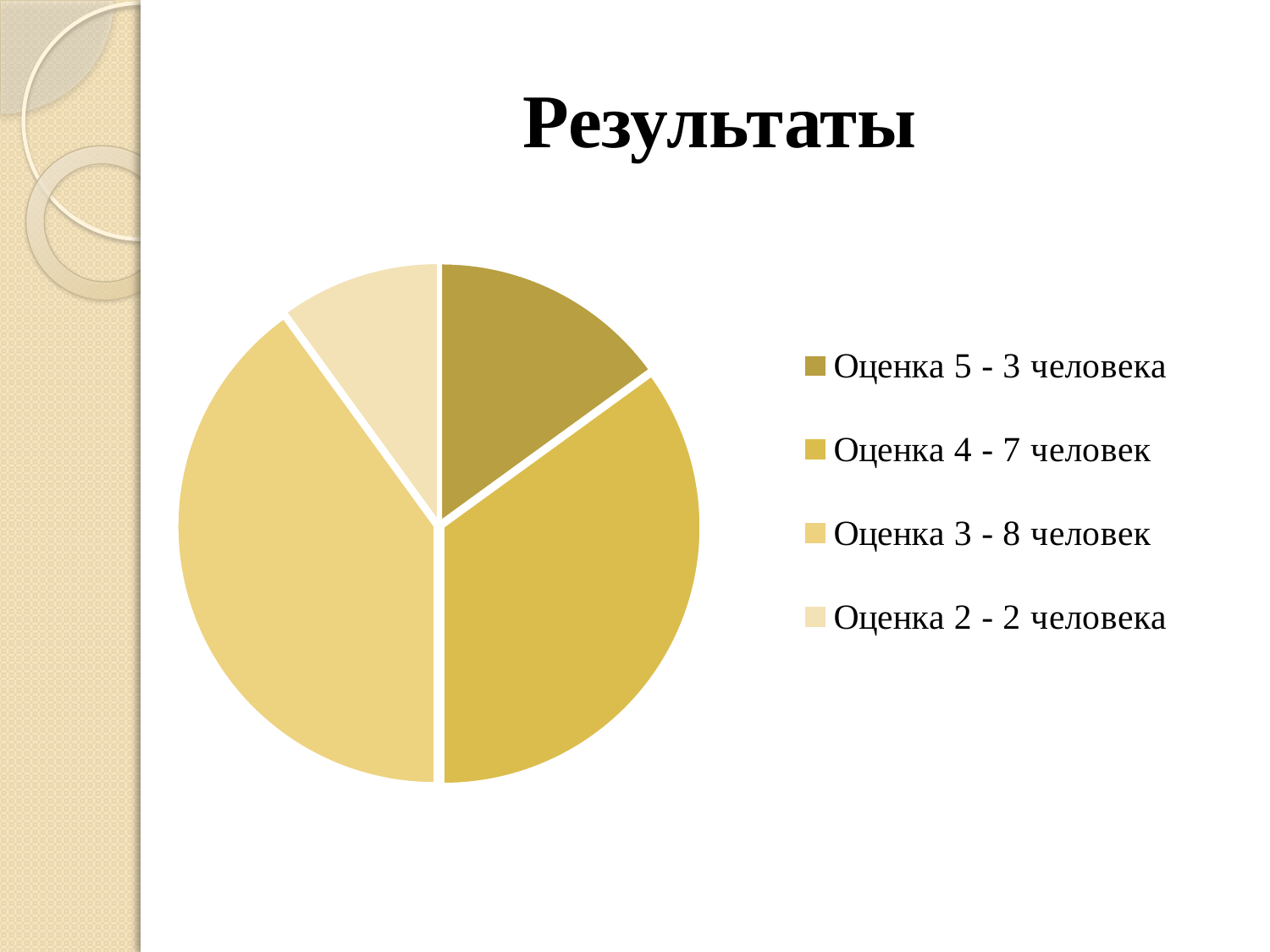

# Результаты

### Chart

| Category | Количество человек |
|---|---|
| Оценка 5 - 3 человека | 3.0 |
| Оценка 4 - 7 человек  | 7.0 |
| Оценка 3 - 8 человек | 8.0 |
| Оценка 2 - 2 человека | 2.0 |